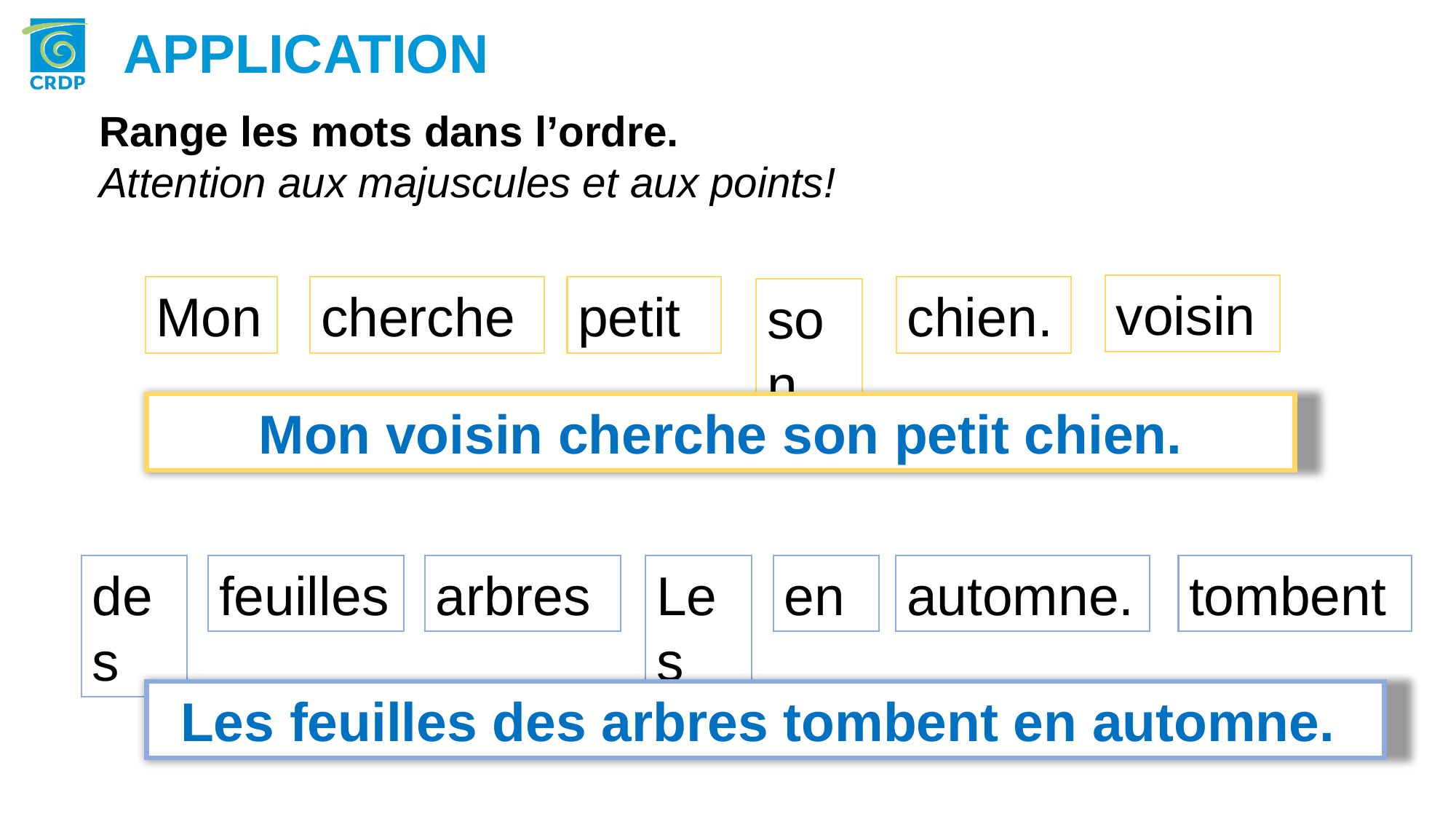

APPLICATION
Range les mots dans l’ordre.
Attention aux majuscules et aux points!
voisin
chien.
Mon
cherche
petit
son
Mon voisin cherche son petit chien.
en
automne.
tombent
Les
des
feuilles
arbres
Les feuilles des arbres tombent en automne.